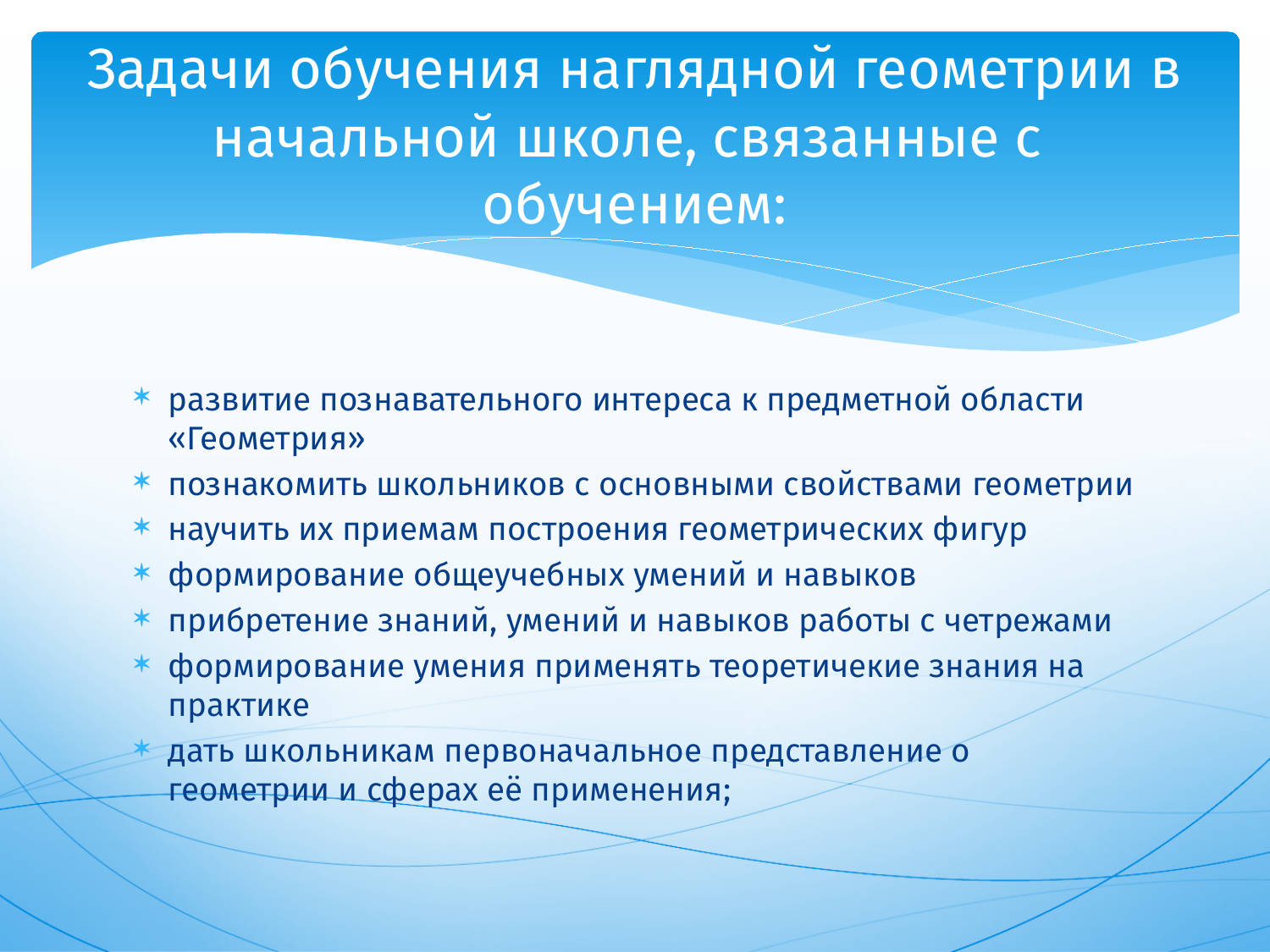

# Задачи обучения наглядной геометрии в начальной школе, связанные с обучением:
развитие познавательного интереса к предметной области «Геометрия»
познакомить школьников с основными свойствами геометрии
научить их приемам построения геометрических фигур
формирование общеучебных умений и навыков
прибретение знаний, умений и навыков работы с четрежами
формирование умения применять теоретичекие знания на практике
дать школьникам первоначальное представление о геометрии и сферах её применения;